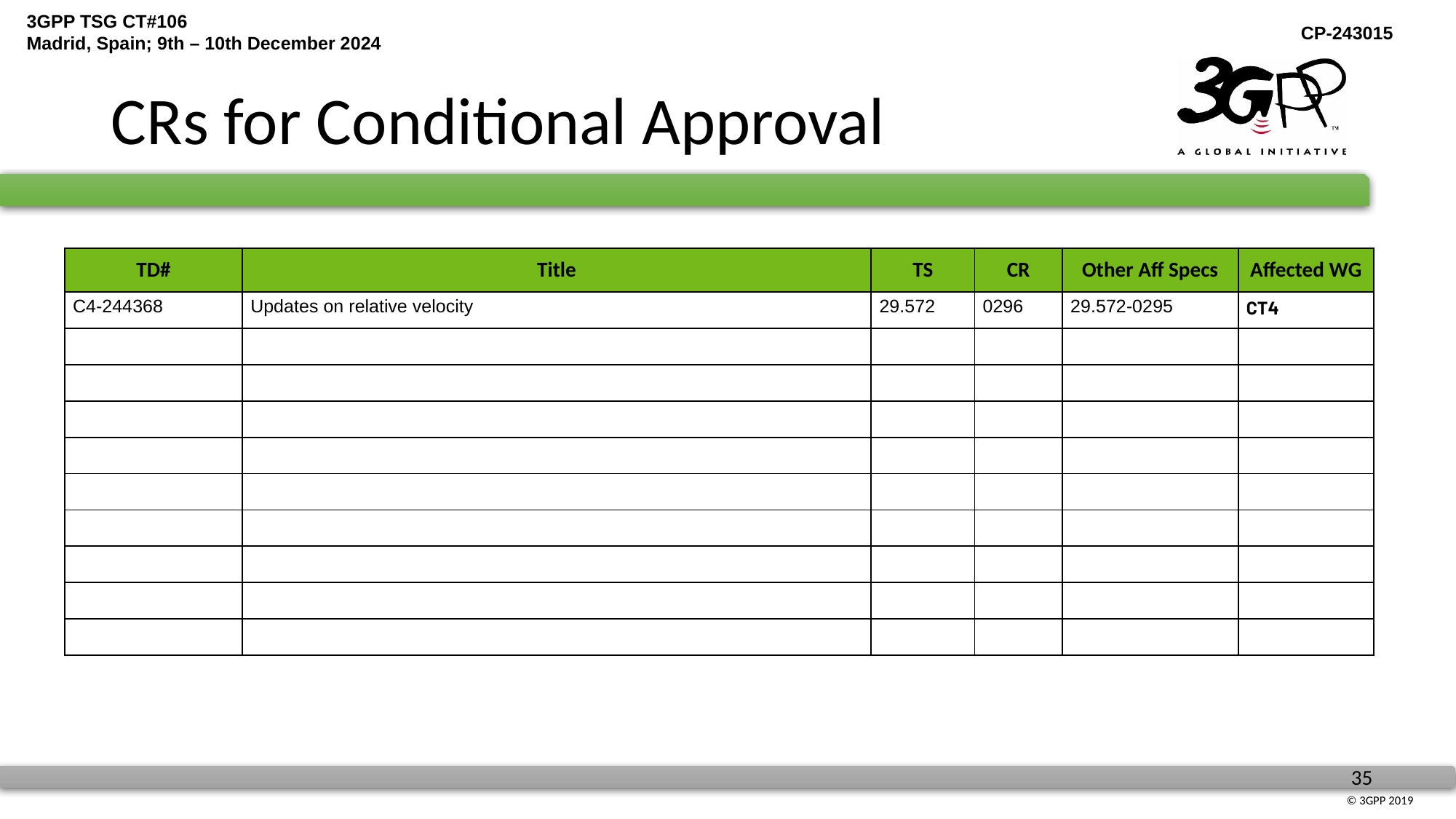

# CRs for Conditional Approval
| TD# | Title | TS | CR | Other Aff Specs | Affected WG |
| --- | --- | --- | --- | --- | --- |
| C4-244368 | Updates on relative velocity | 29.572 | 0296 | 29.572-0295 | CT4 |
|  |  |  |  |  |  |
|  |  |  |  |  |  |
|  |  |  |  |  |  |
|  |  |  |  |  |  |
|  |  |  |  |  |  |
|  |  |  |  |  |  |
|  |  |  |  |  |  |
|  |  |  |  |  |  |
|  |  |  |  |  |  |